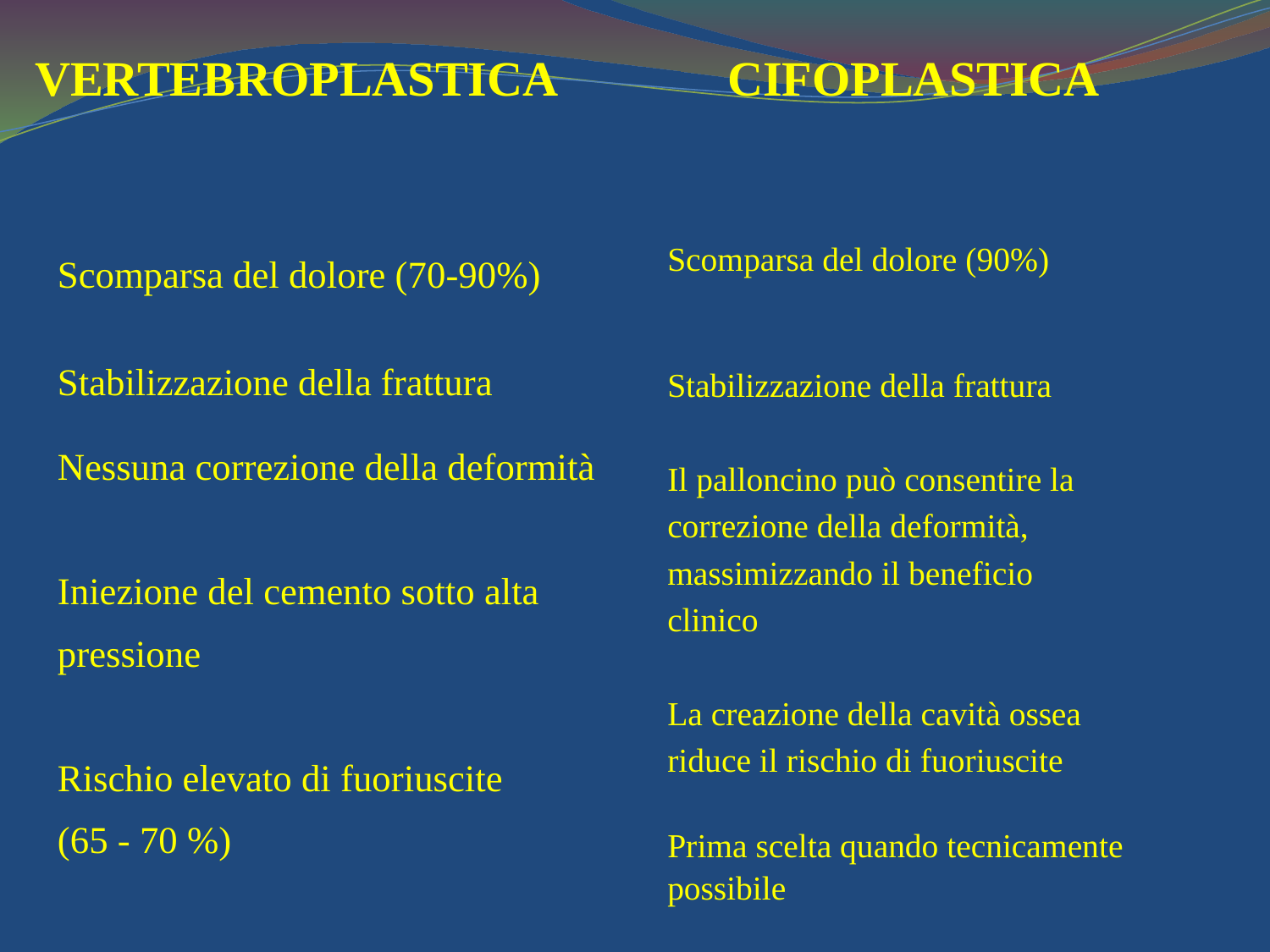

# VERTEBROPLASTICA              CIFOPLASTICA

Scomparsa del dolore (70-90%)
Stabilizzazione della frattura
Nessuna correzione della deformità

Iniezione del cemento sotto alta
pressione

Rischio elevato di fuoriuscite
(65 - 70 %)

Scomparsa del dolore (90%)

Stabilizzazione della frattura

Il palloncino può consentire la
correzione della deformità,
massimizzando il beneficio
clinico

La creazione della cavità ossea
riduce il rischio di fuoriuscite

Prima scelta quando tecnicamente
possibile